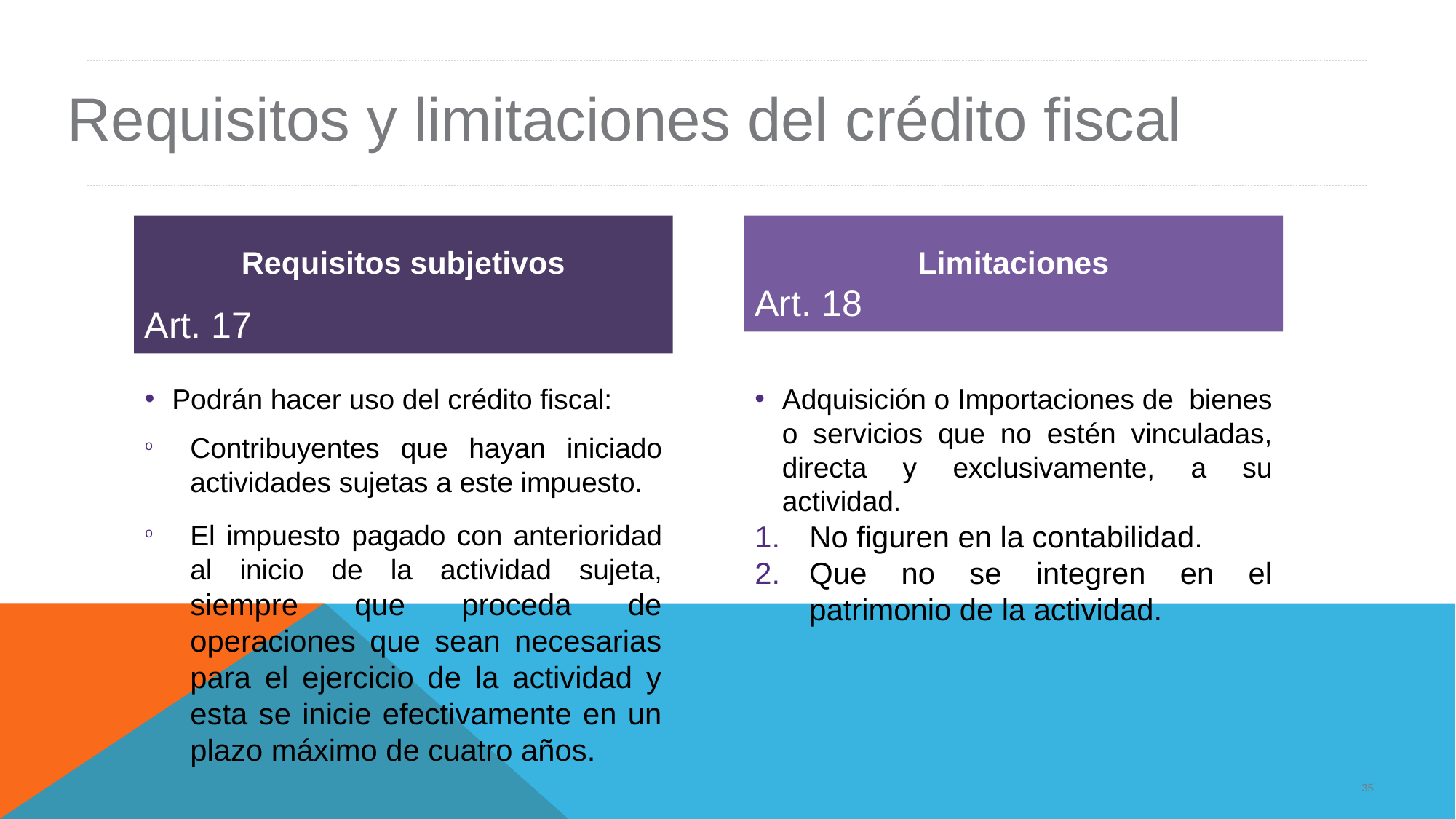

Requisitos y limitaciones del crédito fiscal

Requisitos subjetivos
Art. 17

Limitaciones
Art. 18

Podrán hacer uso del crédito fiscal:

Contribuyentes que hayan iniciado actividades sujetas a este impuesto.

El impuesto pagado con anterioridad al inicio de la actividad sujeta, siempre que proceda de operaciones que sean necesarias para el ejercicio de la actividad y esta se inicie efectivamente en un plazo máximo de cuatro años.

Adquisición o Importaciones de  bienes o servicios que no estén vinculadas, directa y exclusivamente, a su actividad.
No figuren en la contabilidad.
Que no se integren en el patrimonio de la actividad.